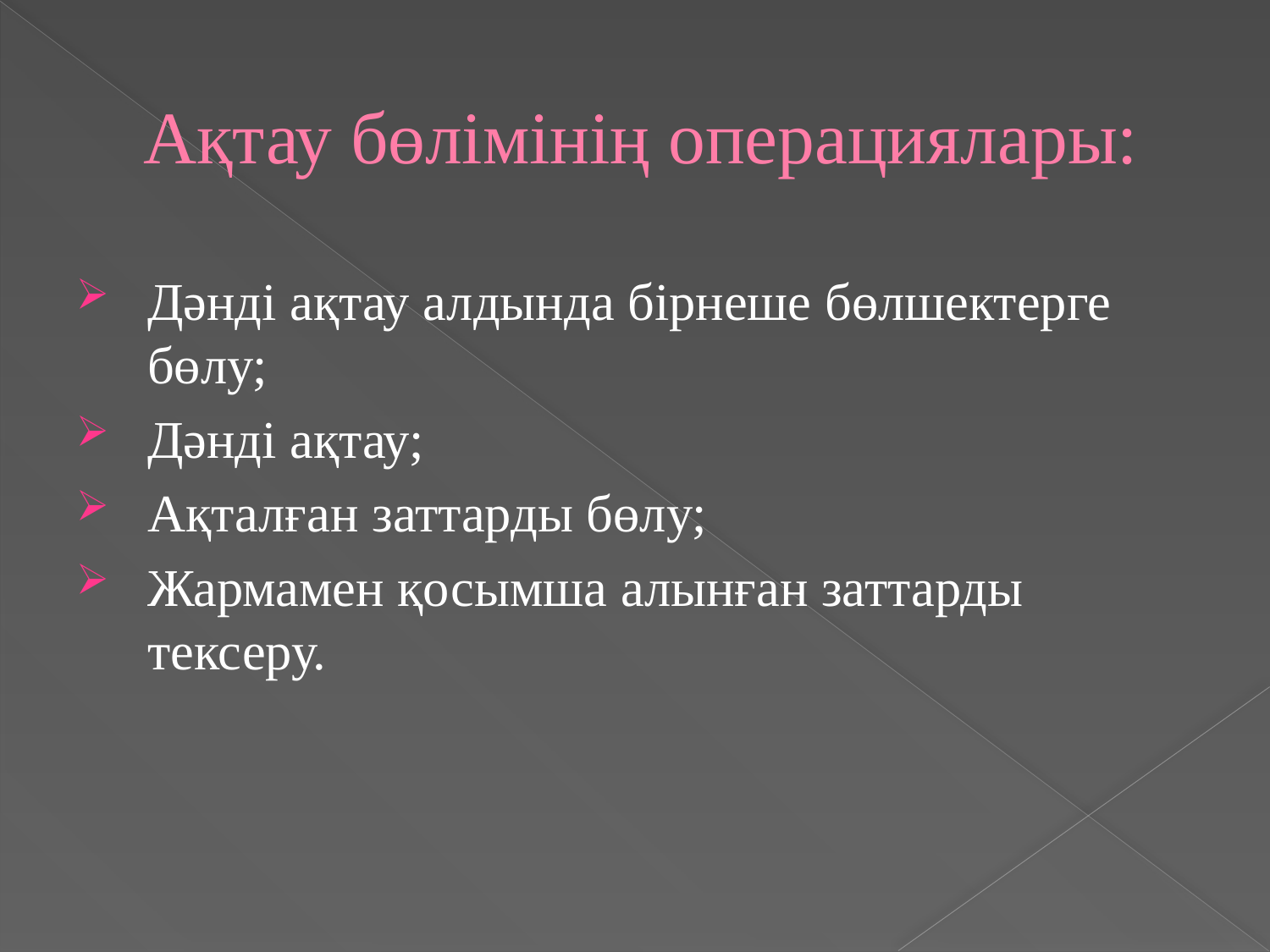

# Ақтау бөлімінің операциялары:
Дәнді ақтау алдында бірнеше бөлшектерге бөлу;
Дәнді ақтау;
Ақталған заттарды бөлу;
Жармамен қосымша алынған заттарды тексеру.